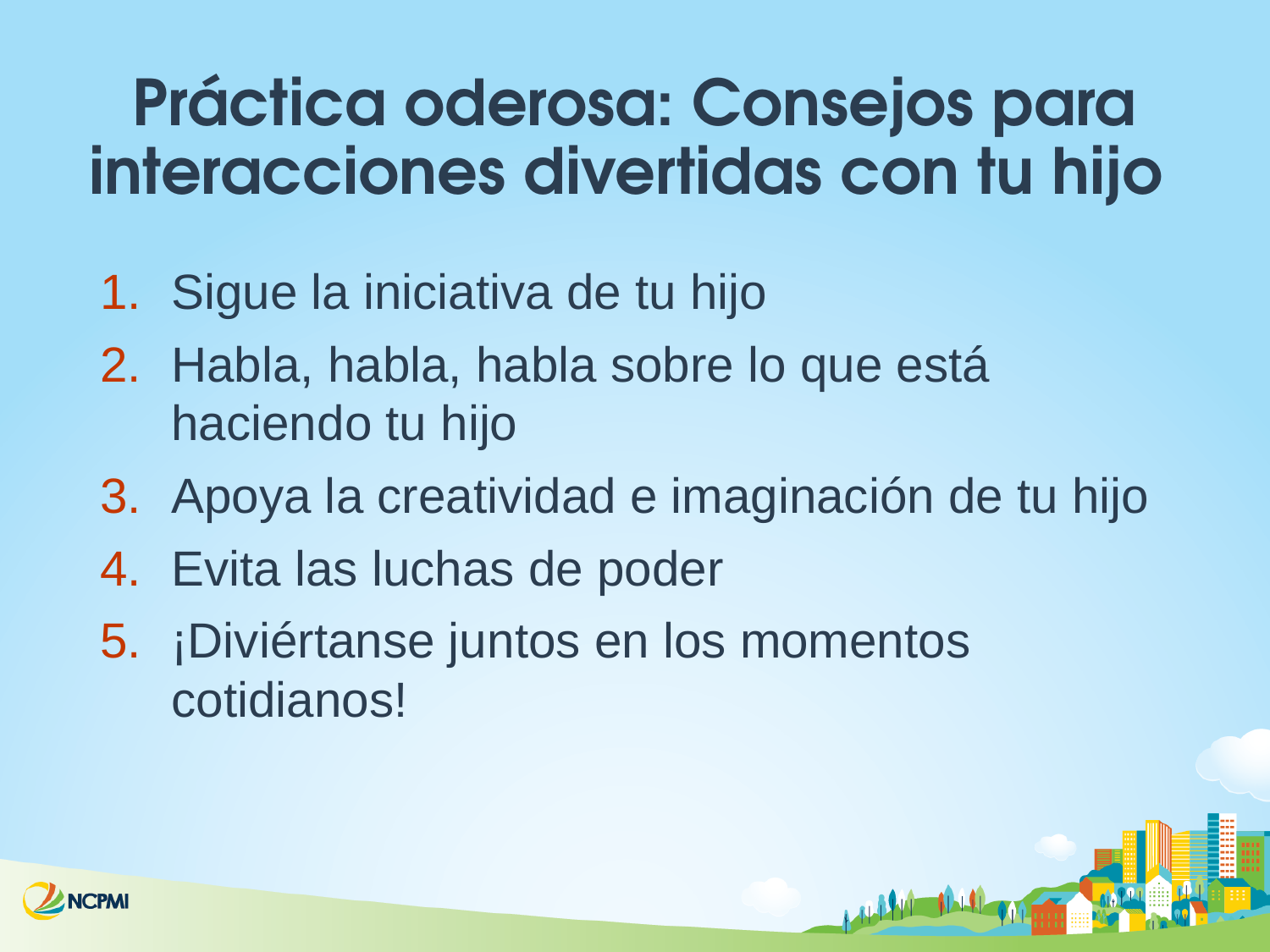

# Práctica oderosa: Consejos para interacciones divertidas con tu hijo
Sigue la iniciativa de tu hijo
Habla, habla, habla sobre lo que está haciendo tu hijo
Apoya la creatividad e imaginación de tu hijo
Evita las luchas de poder
¡Diviértanse juntos en los momentos cotidianos!